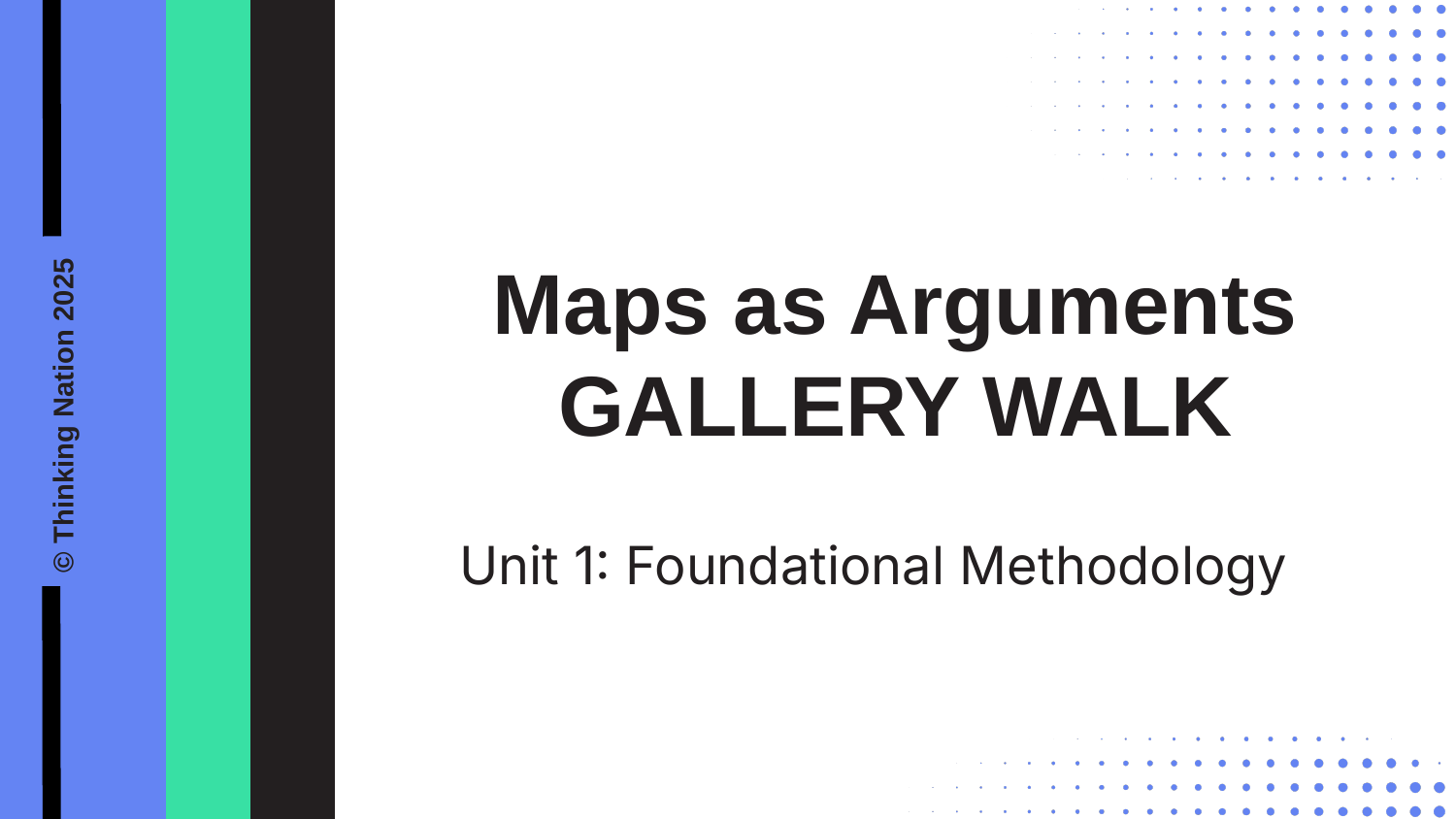

Maps as Arguments
GALLERY WALK
© Thinking Nation 2025
Unit 1: Foundational Methodology